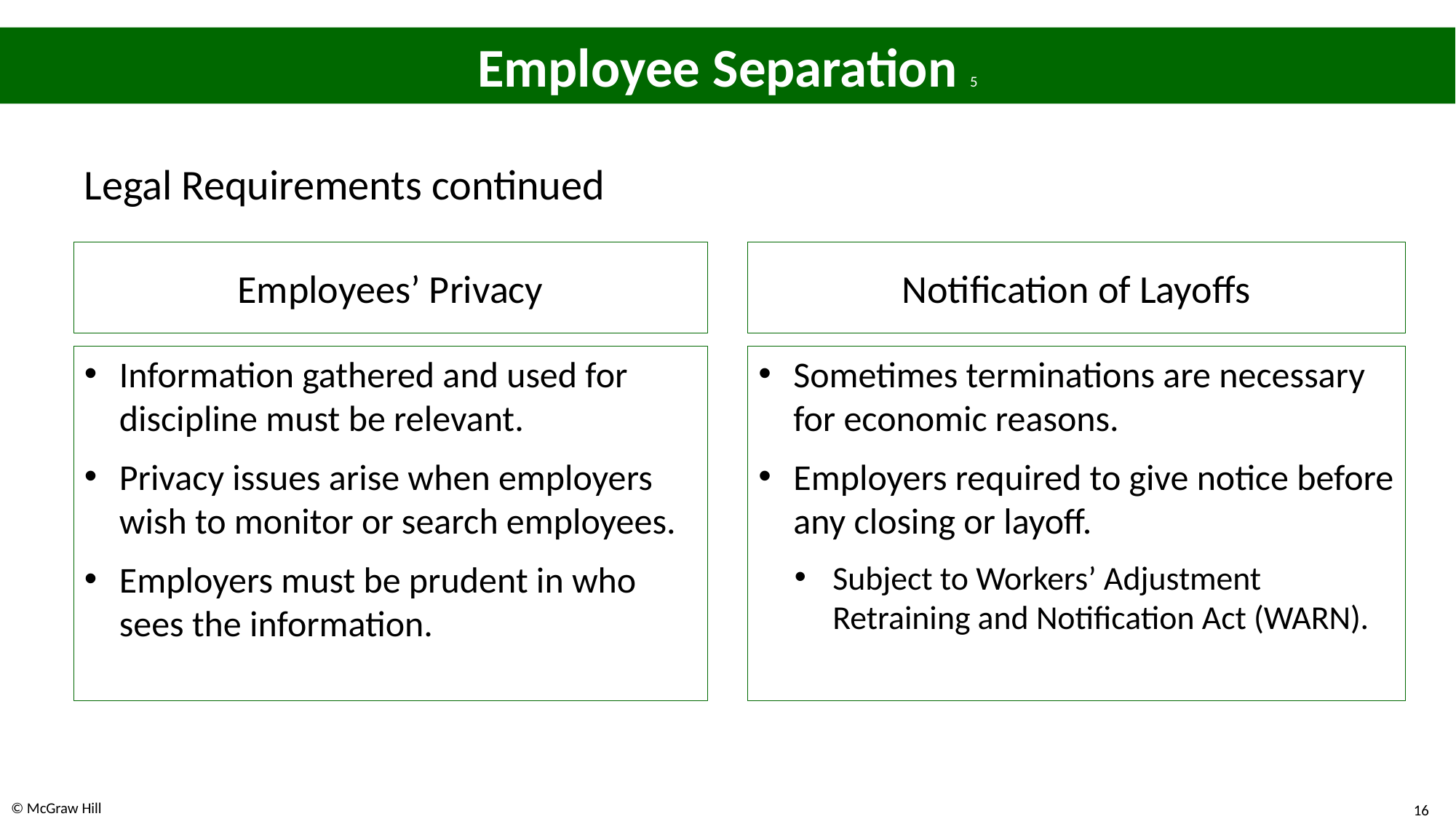

# Employee Separation 5
Legal Requirements continued
Employees’ Privacy
Notification of Layoffs
Sometimes terminations are necessary for economic reasons.
Employers required to give notice before any closing or layoff.
Subject to Workers’ Adjustment Retraining and Notification Act (WARN).
Information gathered and used for discipline must be relevant.
Privacy issues arise when employers wish to monitor or search employees.
Employers must be prudent in who sees the information.